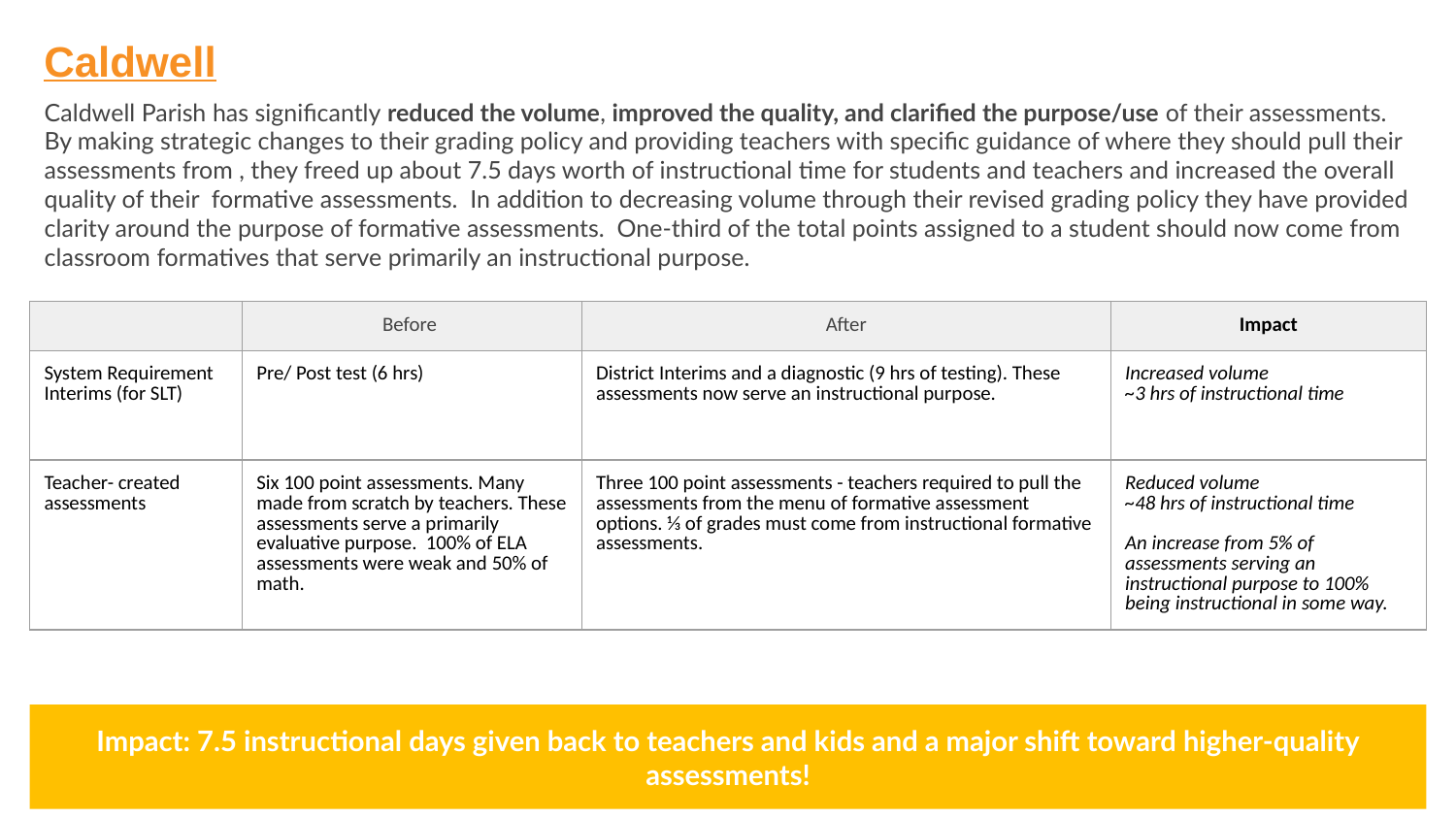

# Caldwell
Caldwell Parish has significantly reduced the volume, improved the quality, and clarified the purpose/use of their assessments. By making strategic changes to their grading policy and providing teachers with specific guidance of where they should pull their  assessments from , they freed up about 7.5 days worth of instructional time for students and teachers and increased the overall quality of their  formative assessments.  In addition to decreasing volume through their revised grading policy they have provided clarity around the purpose of formative assessments.  One-third of the total points assigned to a student should now come from classroom formatives that serve primarily an instructional purpose.
|  | Before | After | Impact |
| --- | --- | --- | --- |
| System Requirement Interims (for SLT) | Pre/ Post test (6 hrs) | District Interims and a diagnostic (9 hrs of testing). These assessments now serve an instructional purpose. | Increased volume ~3 hrs of instructional time |
| Teacher- created assessments | Six 100 point assessments. Many made from scratch by teachers. These assessments serve a primarily evaluative purpose. 100% of ELA assessments were weak and 50% of math. | Three 100 point assessments - teachers required to pull the assessments from the menu of formative assessment options. ⅓ of grades must come from instructional formative assessments. | Reduced volume ~48 hrs of instructional time An increase from 5% of assessments serving an instructional purpose to 100% being instructional in some way. |
Impact: 7.5 instructional days given back to teachers and kids and a major shift toward higher-quality assessments!